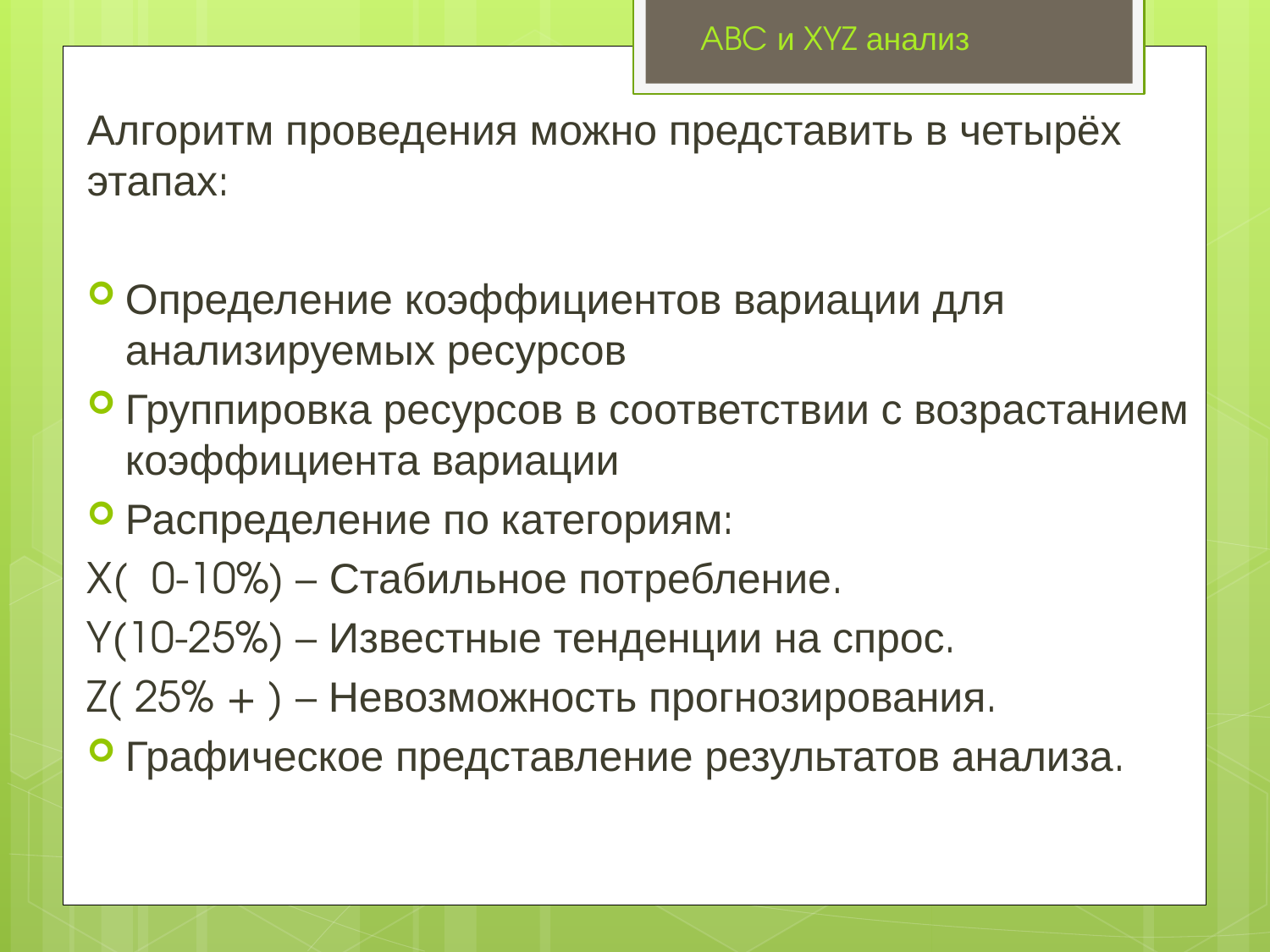

ABC и XYZ анализ
Алгоритм проведения можно представить в четырёх этапах:

Определение коэффициентов вариации для анализируемых ресурсов
Группировка ресурсов в соответствии с возрастанием коэффициента вариации
Распределение по категориям:
X(  0-10%) – Стабильное потребление.
Y(10-25%) – Известные тенденции на спрос.
Z( 25% + ) – Невозможность прогнозирования.
Графическое представление результатов анализа.